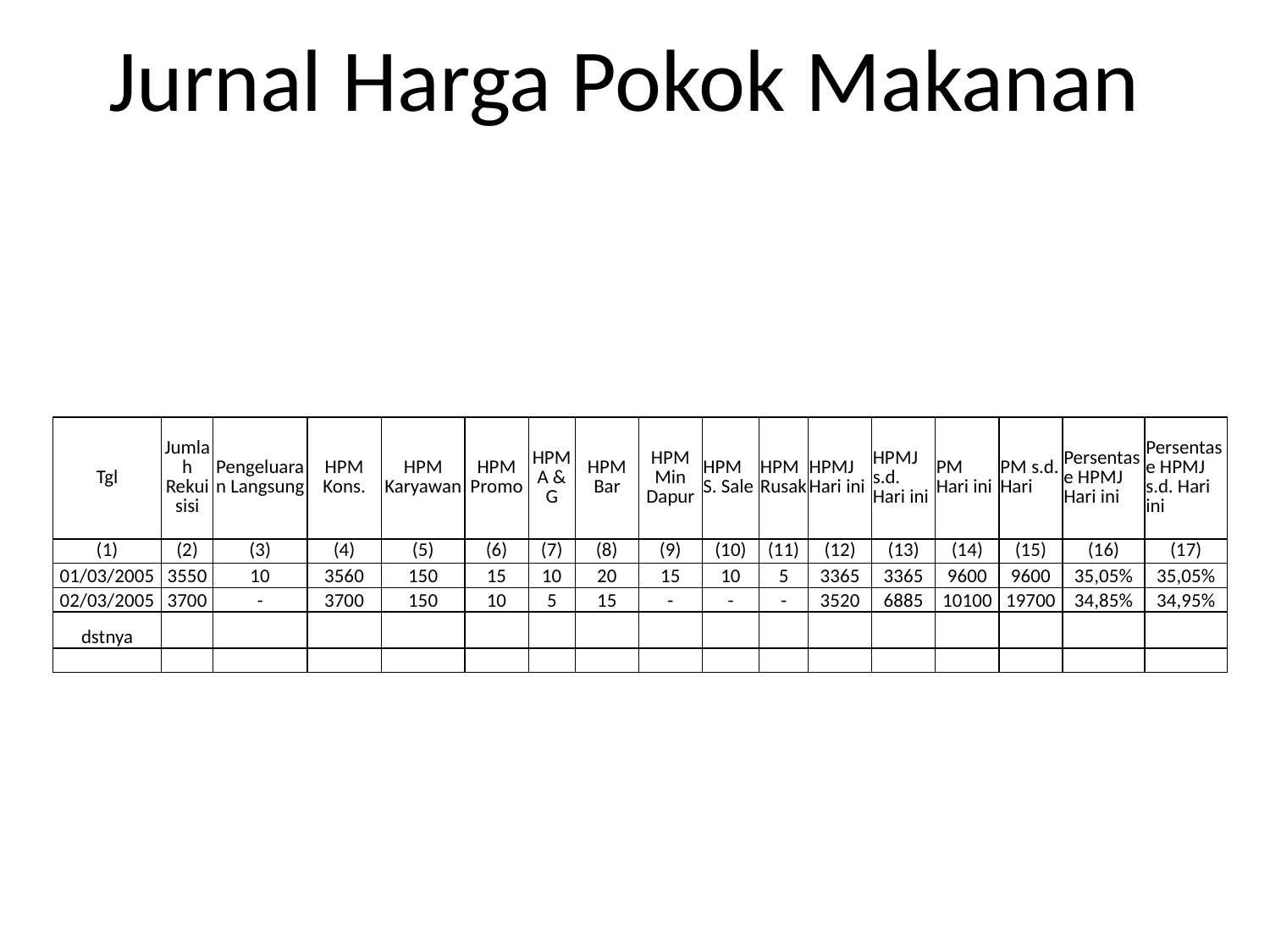

# Jurnal Harga Pokok Makanan
| Tgl | Jumlah Rekuisisi | Pengeluaran Langsung | HPM Kons. | HPM Karyawan | HPM Promo | HPM A & G | HPM Bar | HPM Min Dapur | HPM S. Sale | HPM Rusak | HPMJ Hari ini | HPMJ s.d. Hari ini | PM Hari ini | PM s.d. Hari | Persentase HPMJ Hari ini | Persentase HPMJ s.d. Hari ini |
| --- | --- | --- | --- | --- | --- | --- | --- | --- | --- | --- | --- | --- | --- | --- | --- | --- |
| (1) | (2) | (3) | (4) | (5) | (6) | (7) | (8) | (9) | (10) | (11) | (12) | (13) | (14) | (15) | (16) | (17) |
| 01/03/2005 | 3550 | 10 | 3560 | 150 | 15 | 10 | 20 | 15 | 10 | 5 | 3365 | 3365 | 9600 | 9600 | 35,05% | 35,05% |
| 02/03/2005 | 3700 | - | 3700 | 150 | 10 | 5 | 15 | - | - | - | 3520 | 6885 | 10100 | 19700 | 34,85% | 34,95% |
| dstnya |  |  |  |  |  |  |  |  |  |  |  |  |  |  |  |  |
|  |  |  |  |  |  |  |  |  |  |  |  |  |  |  |  |  |